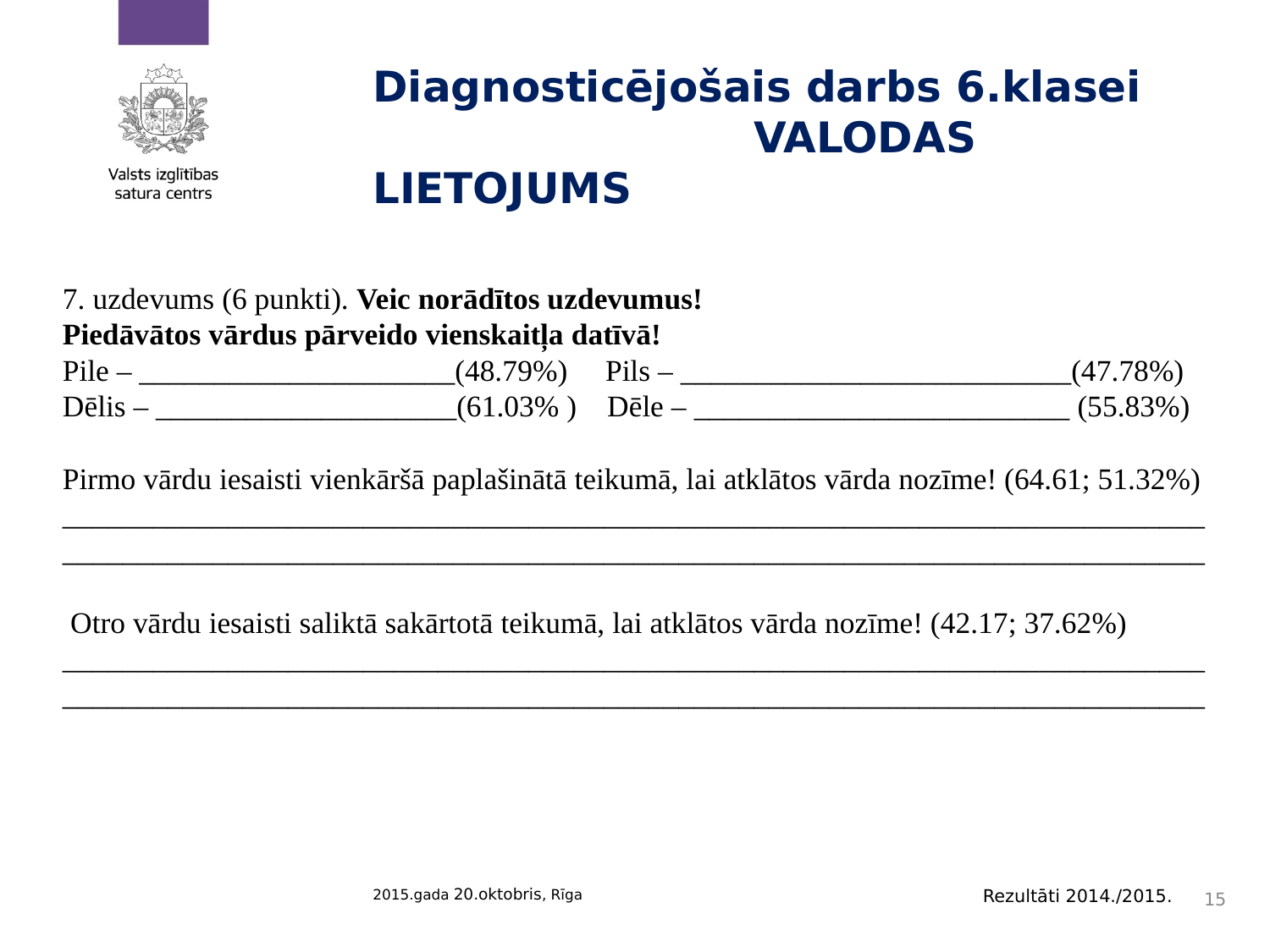

# Diagnosticējošais darbs 6.klasei 			VALODAS LIETOJUMS
7. uzdevums (6 punkti). Veic norādītos uzdevumus!
Piedāvātos vārdus pārveido vienskaitļa datīvā!
Pile – _____________________(48.79%)     Pils – __________________________(47.78%)
Dēlis – ____________________(61.03% )    Dēle – _________________________ (55.83%)

Pirmo vārdu iesaisti vienkāršā paplašinātā teikumā, lai atklātos vārda nozīme! (64.61; 51.32%)
____________________________________________________________________________
____________________________________________________________________________

 Otro vārdu iesaisti saliktā sakārtotā teikumā, lai atklātos vārda nozīme! (42.17; 37.62%)
____________________________________________________________________________
____________________________________________________________________________
2015.gada 20.oktobris, Rīga
Rezultāti 2014./2015.
15